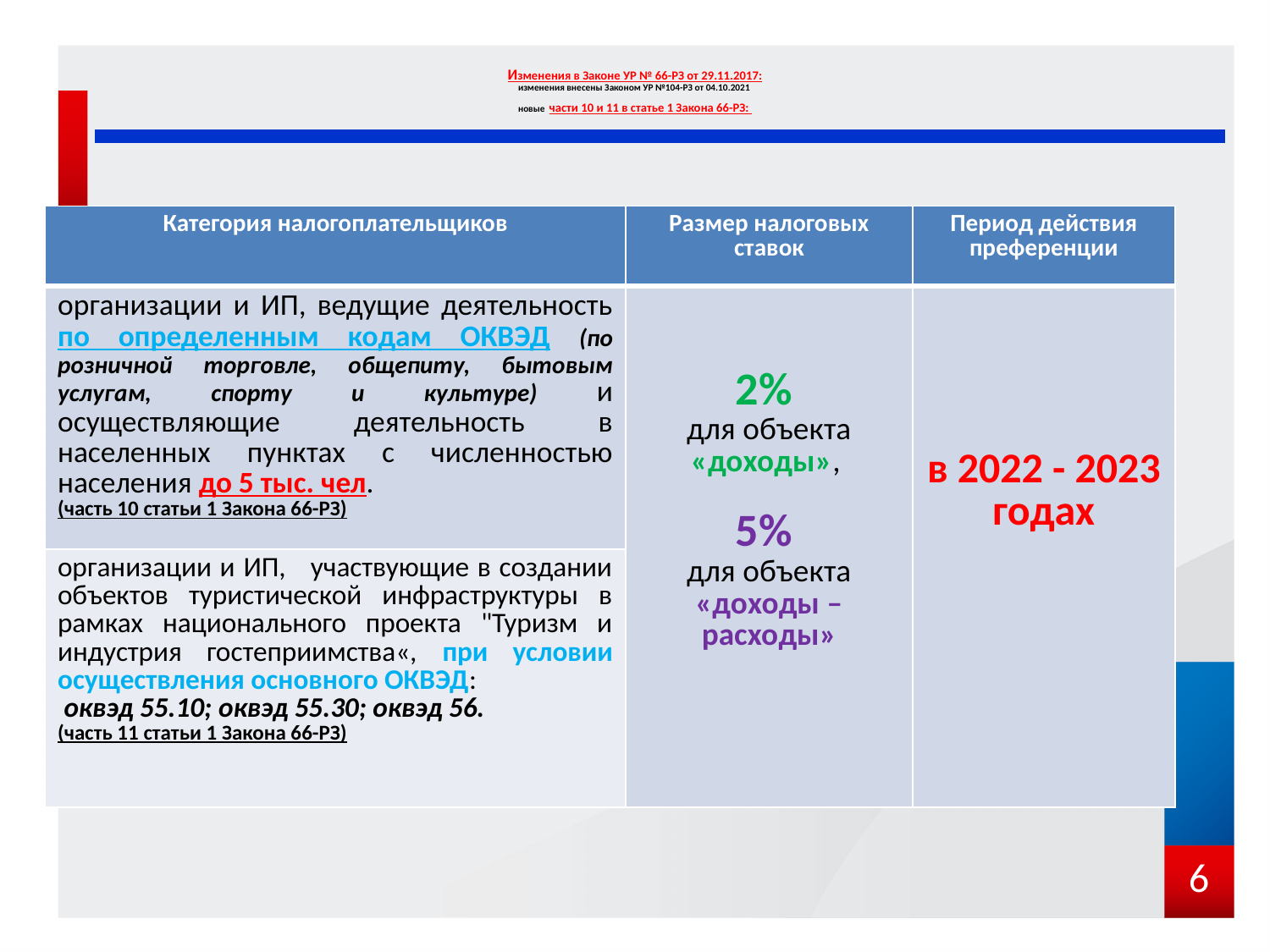

# Изменения в Законе УР № 66-РЗ от 29.11.2017: изменения внесены Законом УР №104-РЗ от 04.10.2021 новые  части 10 и 11 в статье 1 Закона 66-РЗ:
| Категория налогоплательщиков | Размер налоговых ставок | Период действия преференции |
| --- | --- | --- |
| организации и ИП, ведущие деятельность по определенным кодам ОКВЭД (по розничной торговле, общепиту, бытовым услугам, спорту и культуре) и осуществляющие деятельность в населенных пунктах с численностью населения до 5 тыс. чел. (часть 10 статьи 1 Закона 66-РЗ) | 2% для объекта «доходы», 5% для объекта «доходы – расходы» | в 2022 - 2023 годах |
| организации и ИП, участвующие в создании объектов туристической инфраструктуры в рамках национального проекта "Туризм и индустрия гостеприимства«, при условии осуществления основного ОКВЭД: оквэд 55.10; оквэд 55.30; оквэд 56. (часть 11 статьи 1 Закона 66-РЗ) |  |  |
6